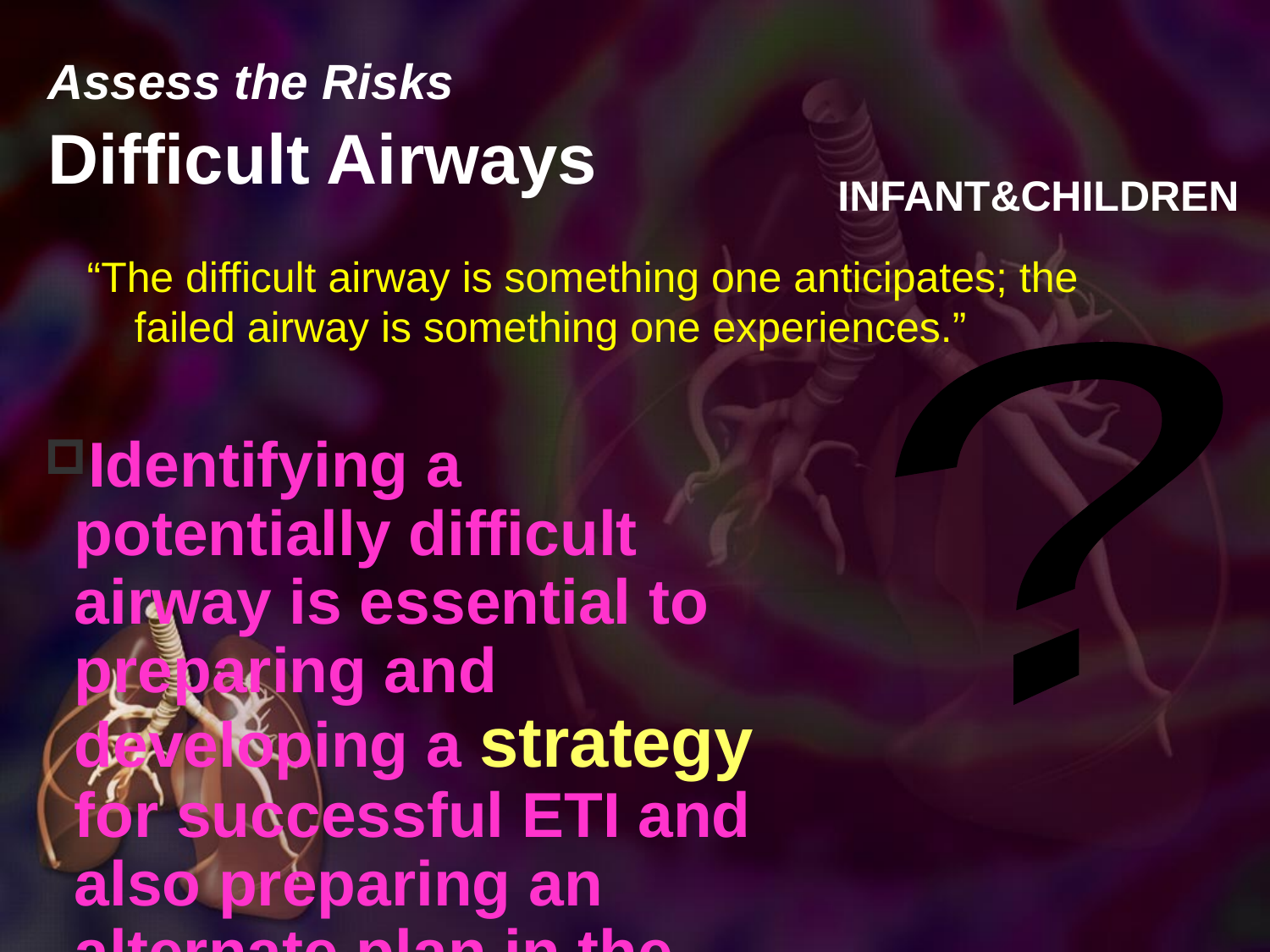

# Assess the Risks Difficult Airways
INFANT&CHILDREN
“The difficult airway is something one anticipates; the failed airway is something one experiences.”

?
Identifying a potentially difficult airway is essential to preparing and developing a strategy for successful ETI and also preparing an alternate plan in the event of a failed ETI.